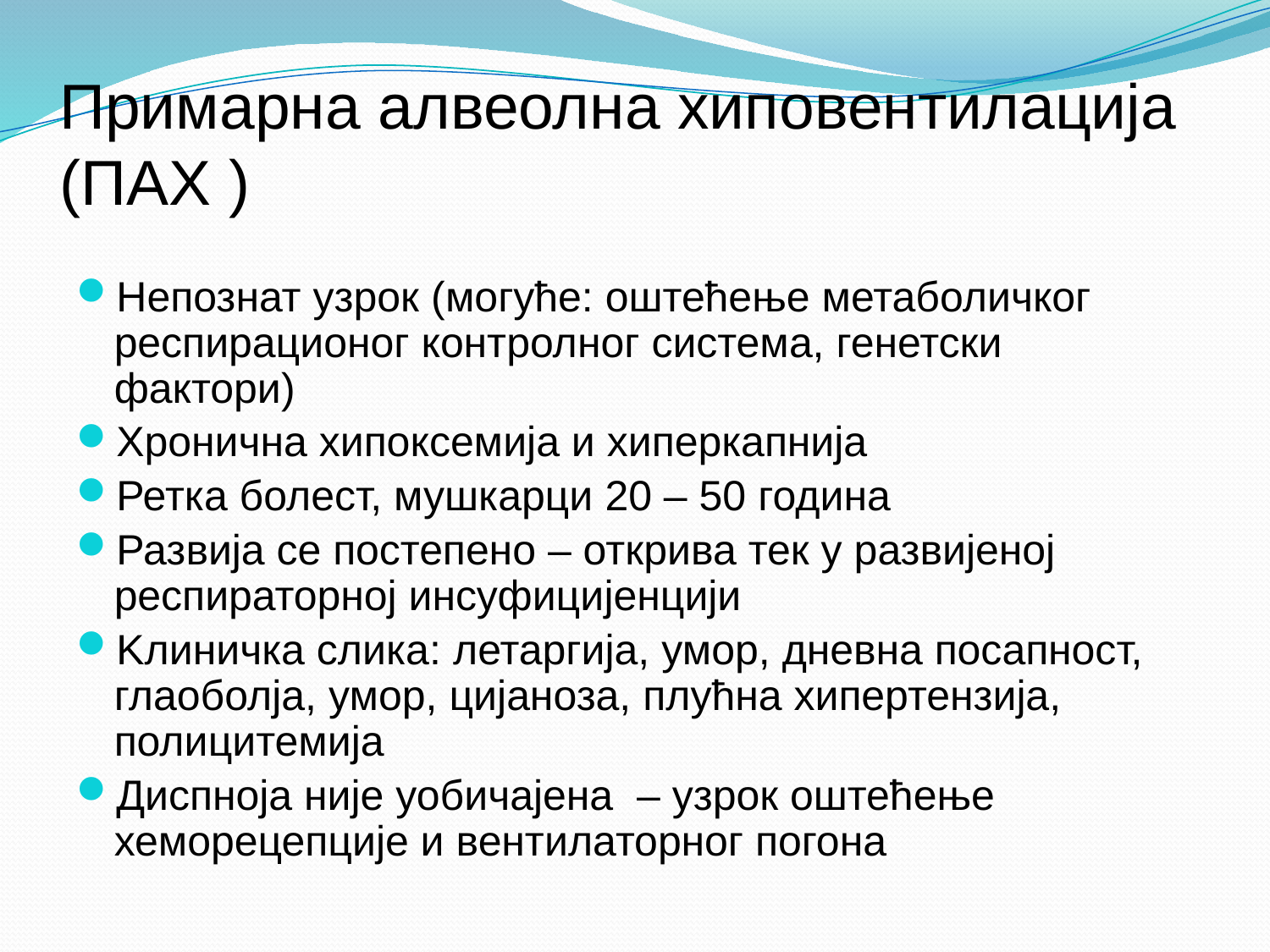

# Примарна алвеолна хиповентилација (ПАХ )
Непознат узрок (могуће: оштећење метаболичког респирационог контролног система, генетски фактори)
Хронична хипоксемија и хиперкапнија
Ретка болест, мушкарци 20 – 50 година
Развија се постепено – открива тек у развијеној респираторној инсуфицијенцији
Kлиничка слика: летаргија, умор, дневна посапност, глаоболја, умор, цијаноза, плућна хипертензија, полицитемија
Диспноја није уобичајена  – узрок оштећење хеморецепције и вентилаторног погона